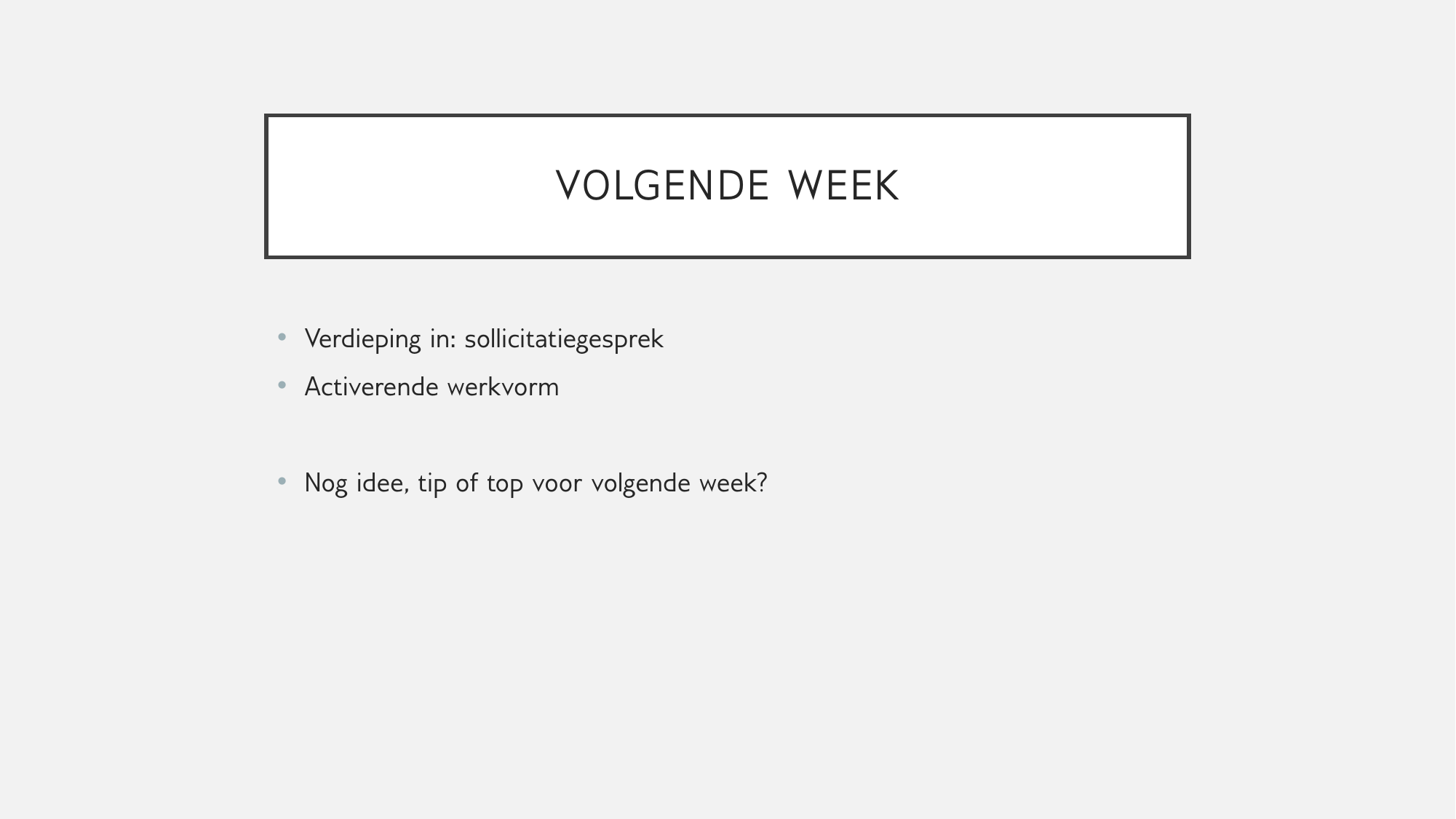

# Volgende week
Verdieping in: sollicitatiegesprek
Activerende werkvorm

Nog idee, tip of top voor volgende week?